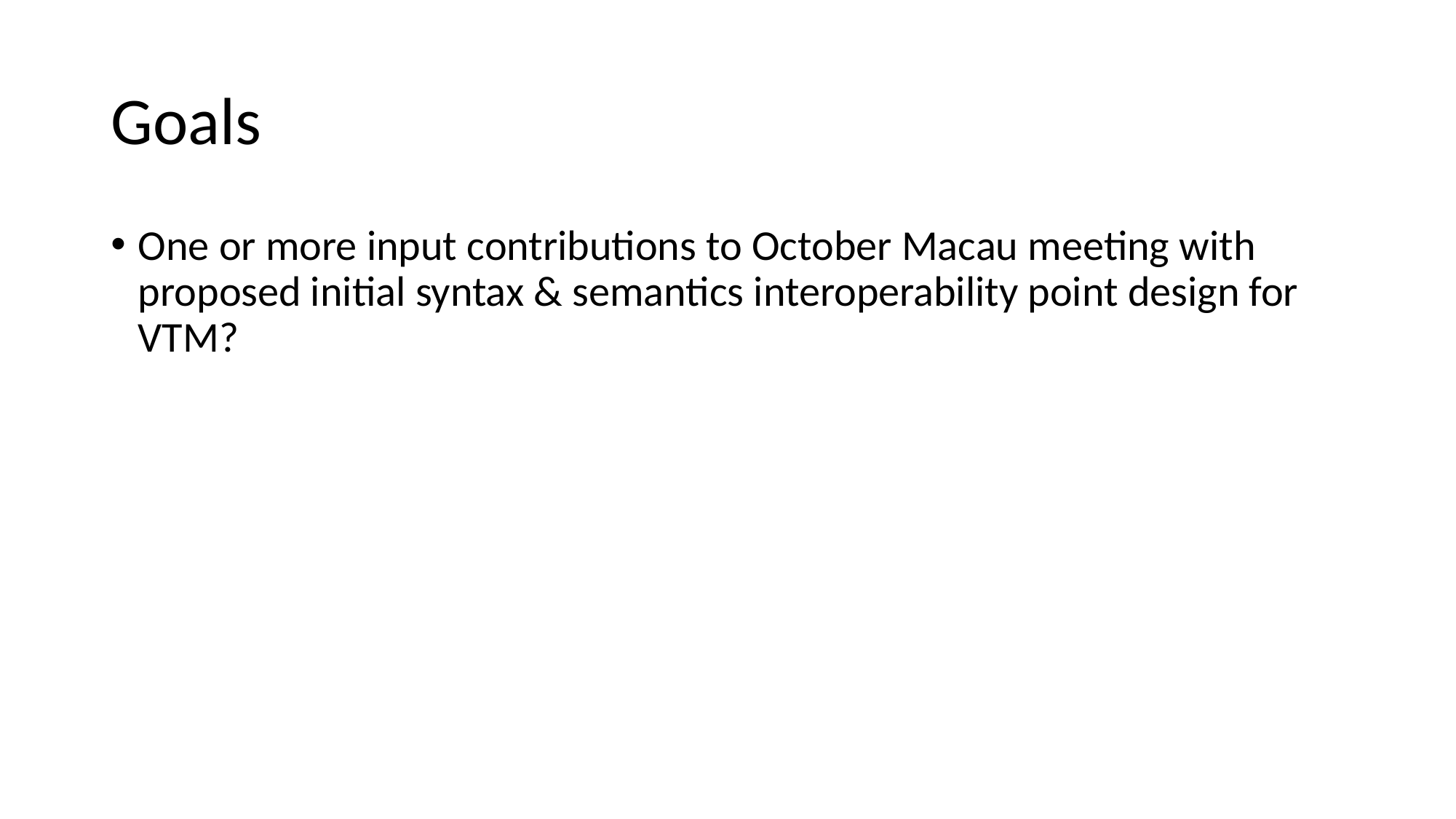

# Goals
One or more input contributions to October Macau meeting with proposed initial syntax & semantics interoperability point design for VTM?